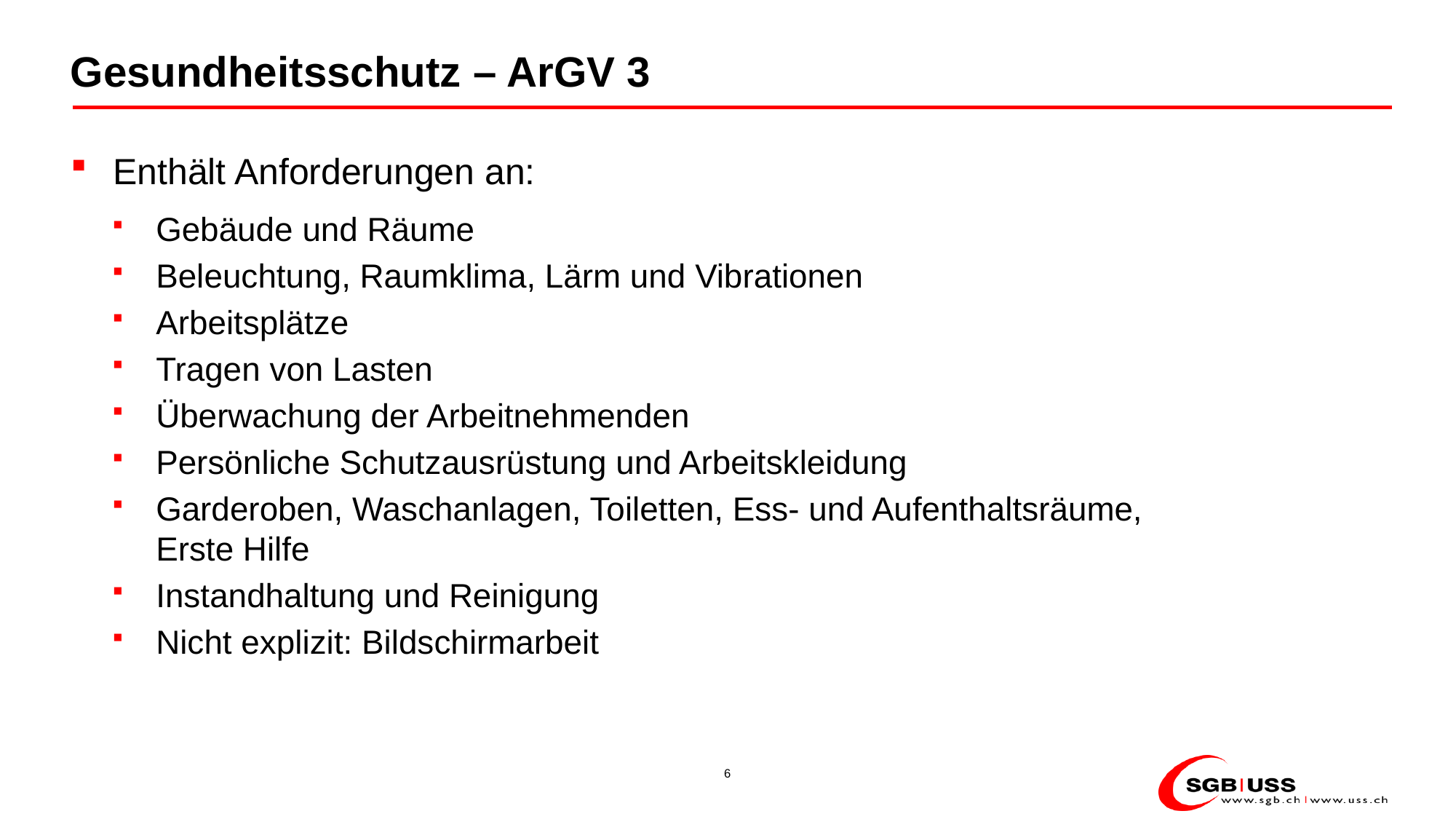

# Gesundheitsschutz – ArGV 3
Enthält Anforderungen an:
Gebäude und Räume
Beleuchtung, Raumklima, Lärm und Vibrationen
Arbeitsplätze
Tragen von Lasten
Überwachung der Arbeitnehmenden
Persönliche Schutzausrüstung und Arbeitskleidung
Garderoben, Waschanlagen, Toiletten, Ess- und Aufenthaltsräume, Erste Hilfe
Instandhaltung und Reinigung
Nicht explizit: Bildschirmarbeit

6